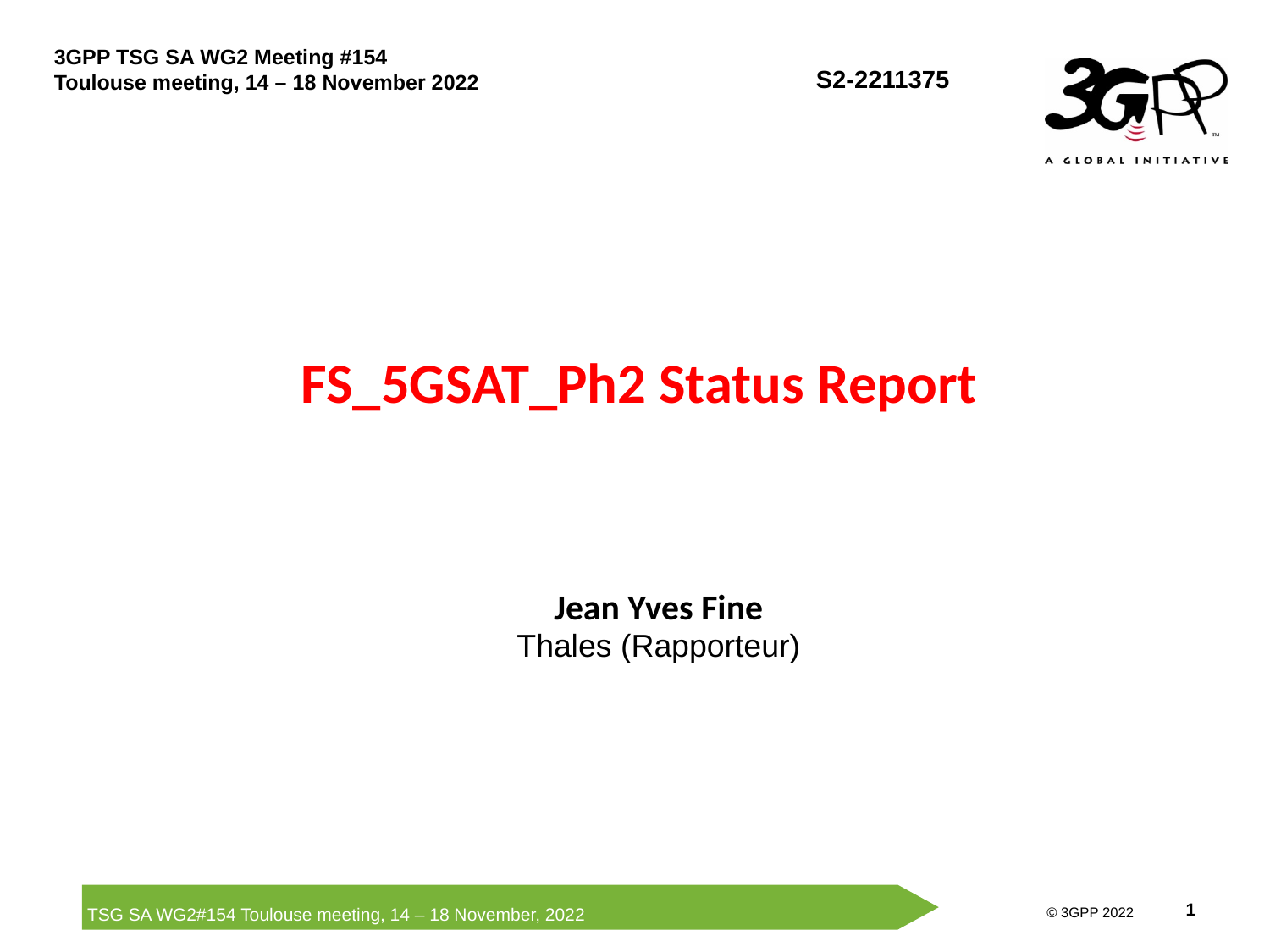

S2-2211375
# FS_5GSAT_Ph2 Status Report
Jean Yves Fine
Thales (Rapporteur)